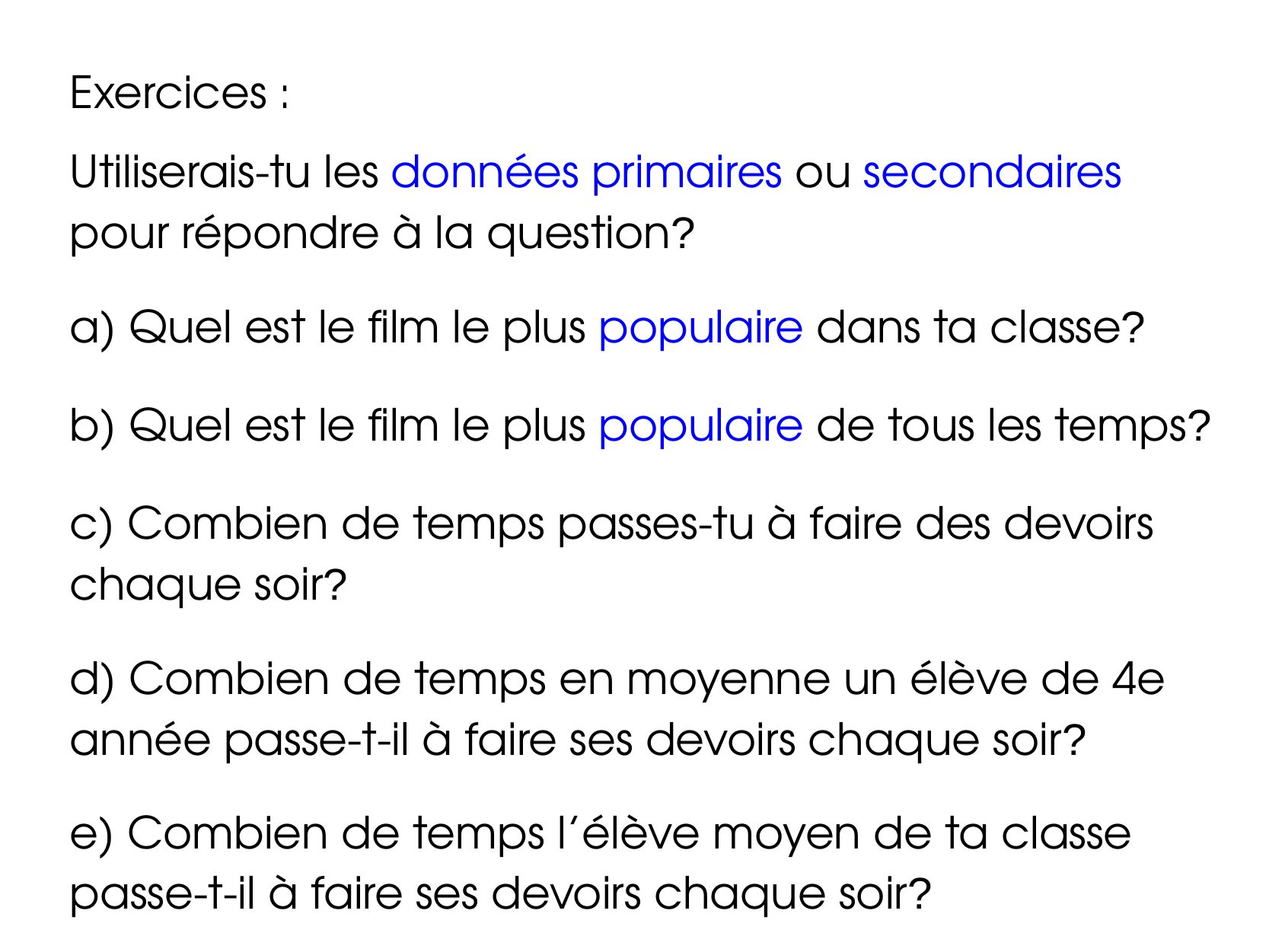

Exercices :
Utiliserais-tu les données primaires ou secondaires pour répondre à la question?
a) Quel est le film le plus populaire dans ta classe?
b) Quel est le film le plus populaire de tous les temps?
c) Combien de temps passes-tu à faire des devoirs chaque soir?
d) Combien de temps en moyenne un élève de 4e année passe-t-il à faire ses devoirs chaque soir?
e) Combien de temps l’élève moyen de ta classe passe-t-il à faire ses devoirs chaque soir?